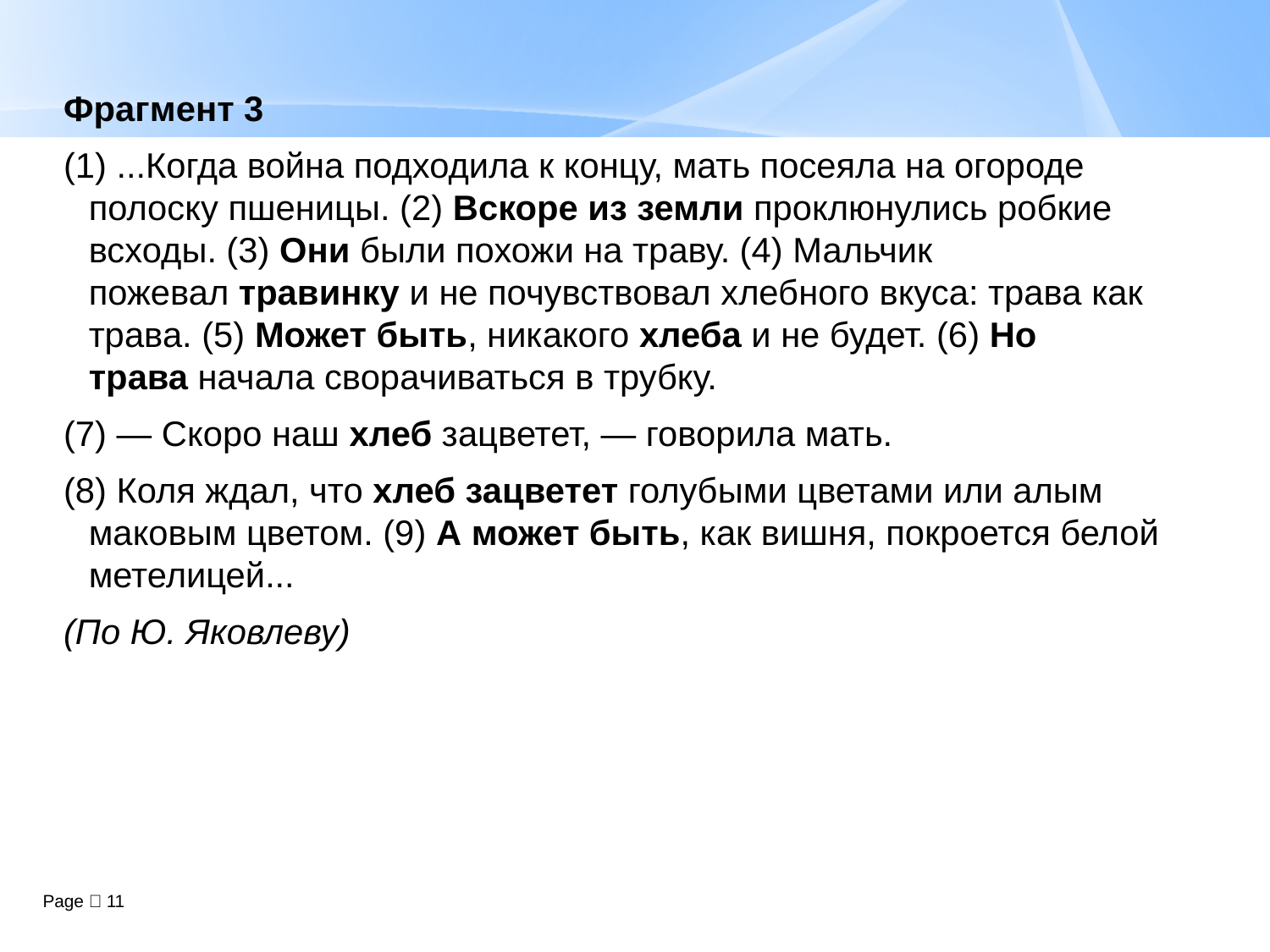

Фрагмент 3
(1) ...Когда война подходила к концу, мать посеяла на огороде полоску пшеницы. (2) Вскоре из земли проклюнулись робкие всходы. (3) Они были похожи на траву. (4) Мальчик пожевал травинку и не почувствовал хлебного вкуса: трава как трава. (5) Может быть, никакого хлеба и не будет. (6) Но трава начала сворачиваться в трубку.
(7) — Скоро наш хлеб зацветет, — говорила мать.
(8) Коля ждал, что хлеб зацветет голубыми цветами или алым маковым цветом. (9) А может быть, как вишня, покроется белой метелицей...
(По Ю. Яковлеву)